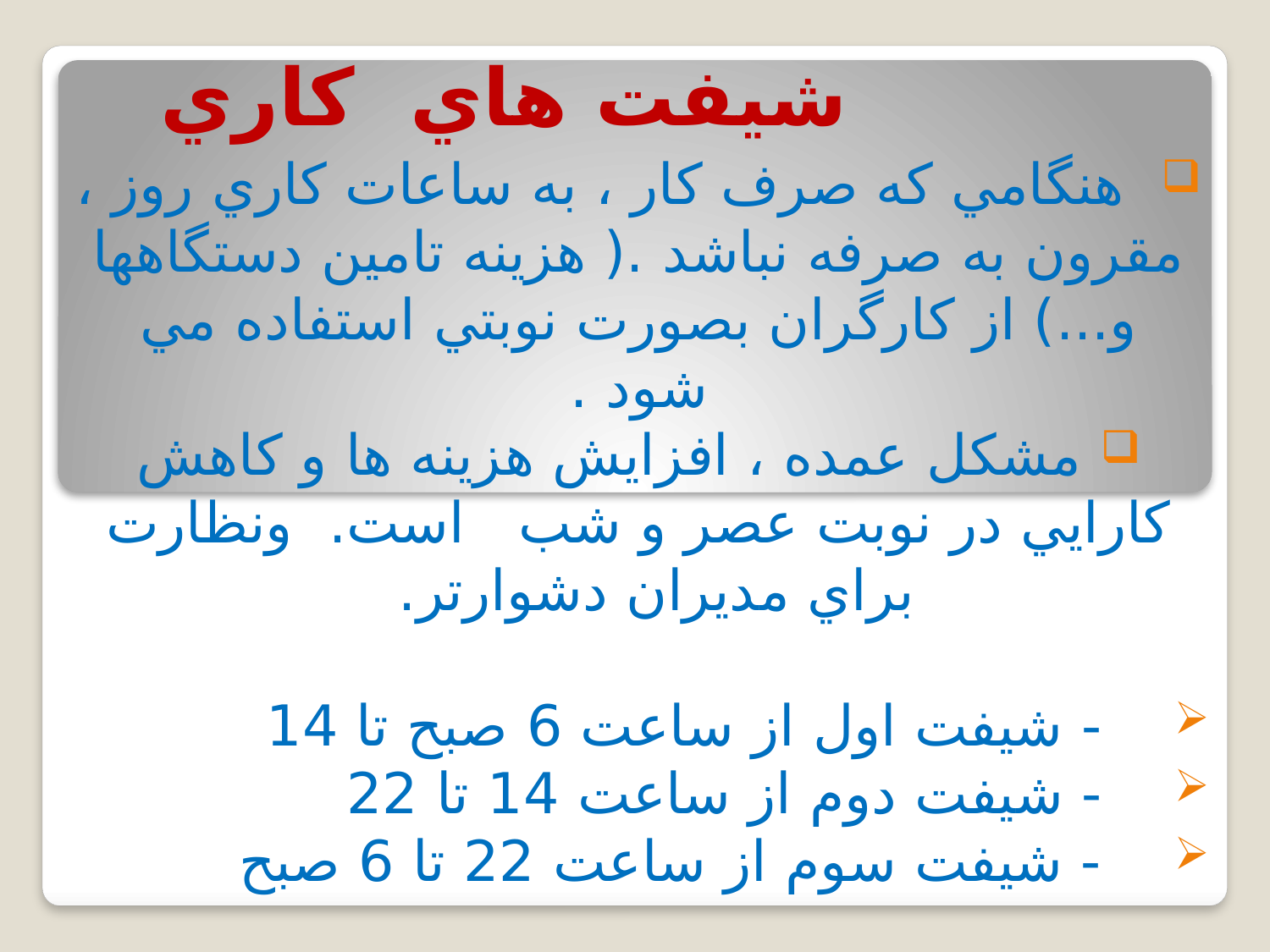

# شيفت هاي  كاري
  هنگامي كه صرف كار ، به ساعات كاري روز ، مقرون به صرفه نباشد .( هزينه تامين دستگاهها و...) از كارگران بصورت نوبتي استفاده مي شود .
 مشكل عمده ، افزايش هزينه ها و كاهش كارايي در نوبت عصر و شب   است.  ونظارت براي مديران دشوارتر.

    - شيفت اول از ساعت 6 صبح تا 14
    - شيفت دوم از ساعت 14 تا 22
    - شيفت سوم از ساعت 22 تا 6 صبح